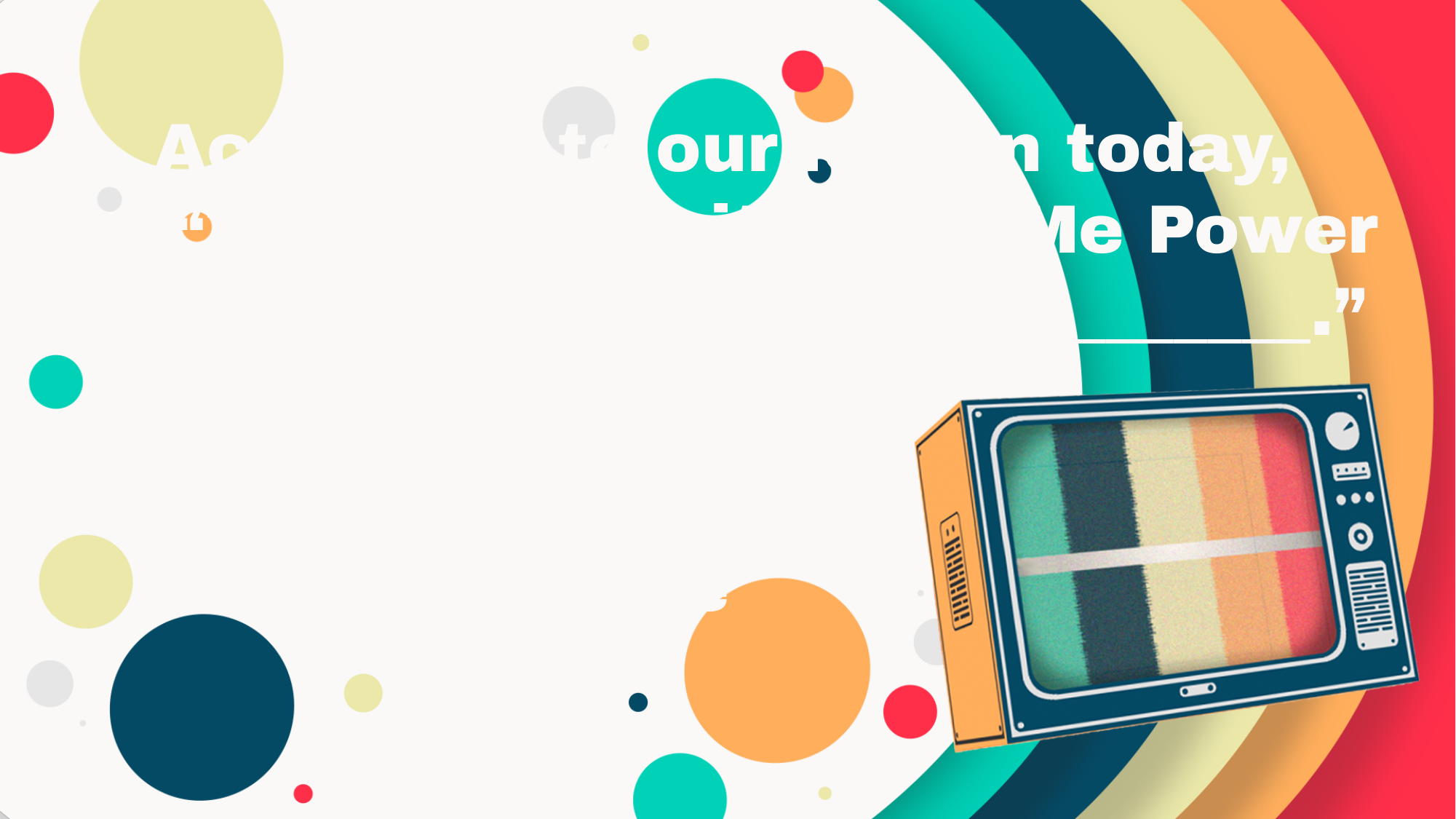

8. According to our lesson today,
	“The Holy Spirit Gives Me Power
	To Understand _______ _________.”
* The Bible
* Talking Animals
* Other People